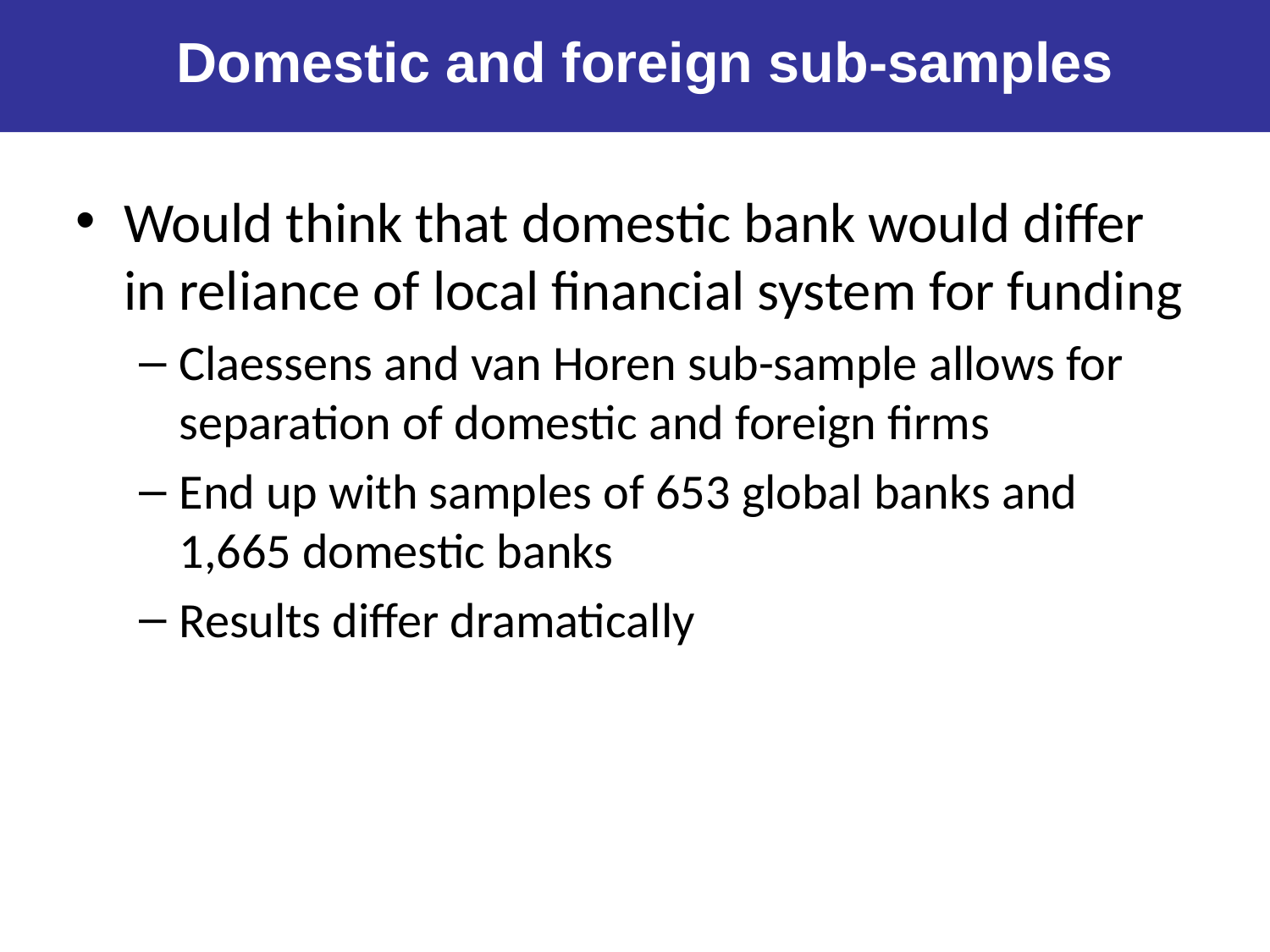

Domestic and foreign sub-samples
Would think that domestic bank would differ in reliance of local financial system for funding
Claessens and van Horen sub-sample allows for separation of domestic and foreign firms
End up with samples of 653 global banks and 1,665 domestic banks
Results differ dramatically